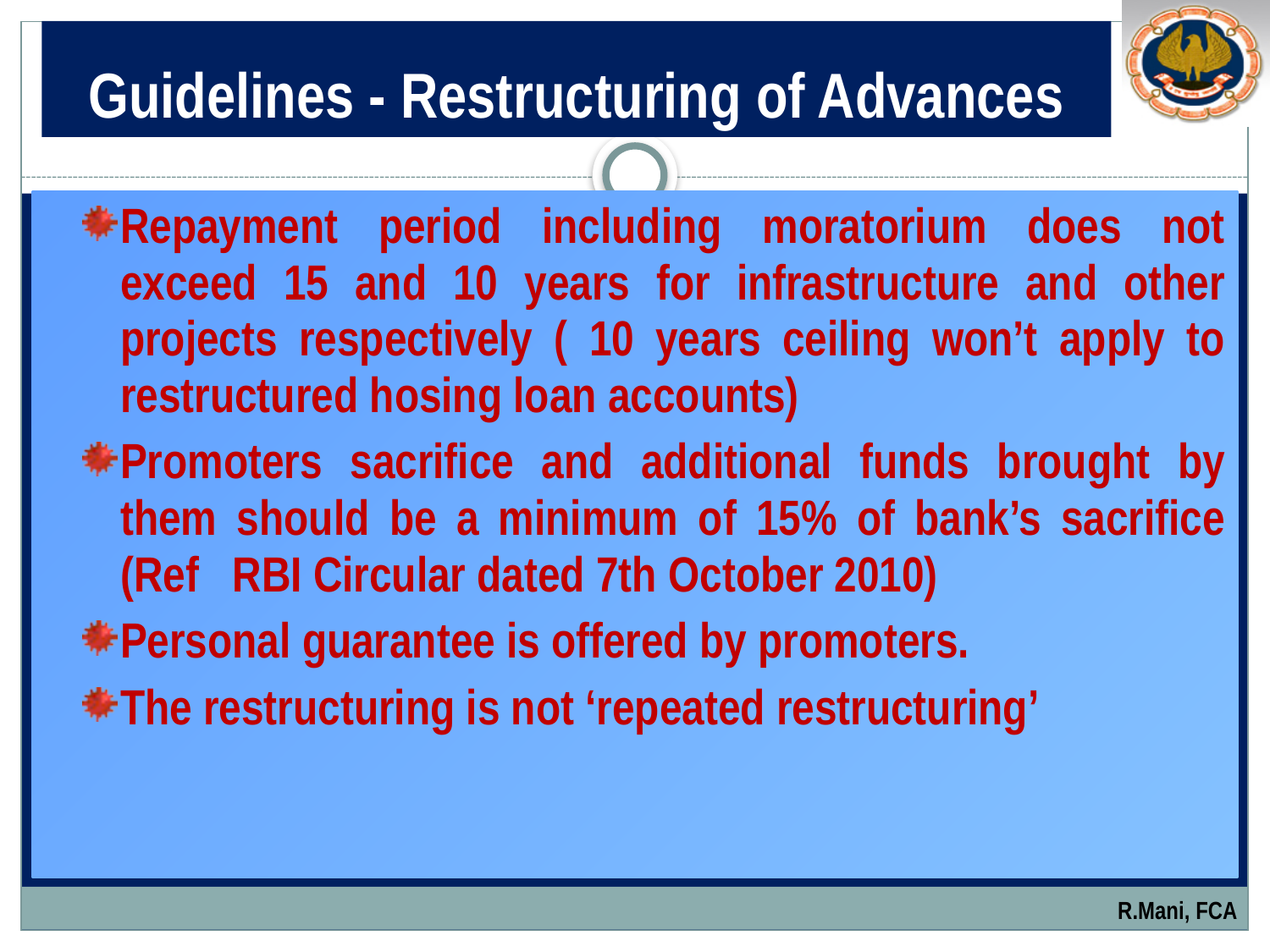

# Guidelines - Restructuring of Advances
Repayment period including moratorium does not exceed 15 and 10 years for infrastructure and other projects respectively ( 10 years ceiling won’t apply to restructured hosing loan accounts)
Promoters sacrifice and additional funds brought by them should be a minimum of 15% of bank’s sacrifice (Ref   RBI Circular dated 7th October 2010)
Personal guarantee is offered by promoters.
The restructuring is not ‘repeated restructuring’